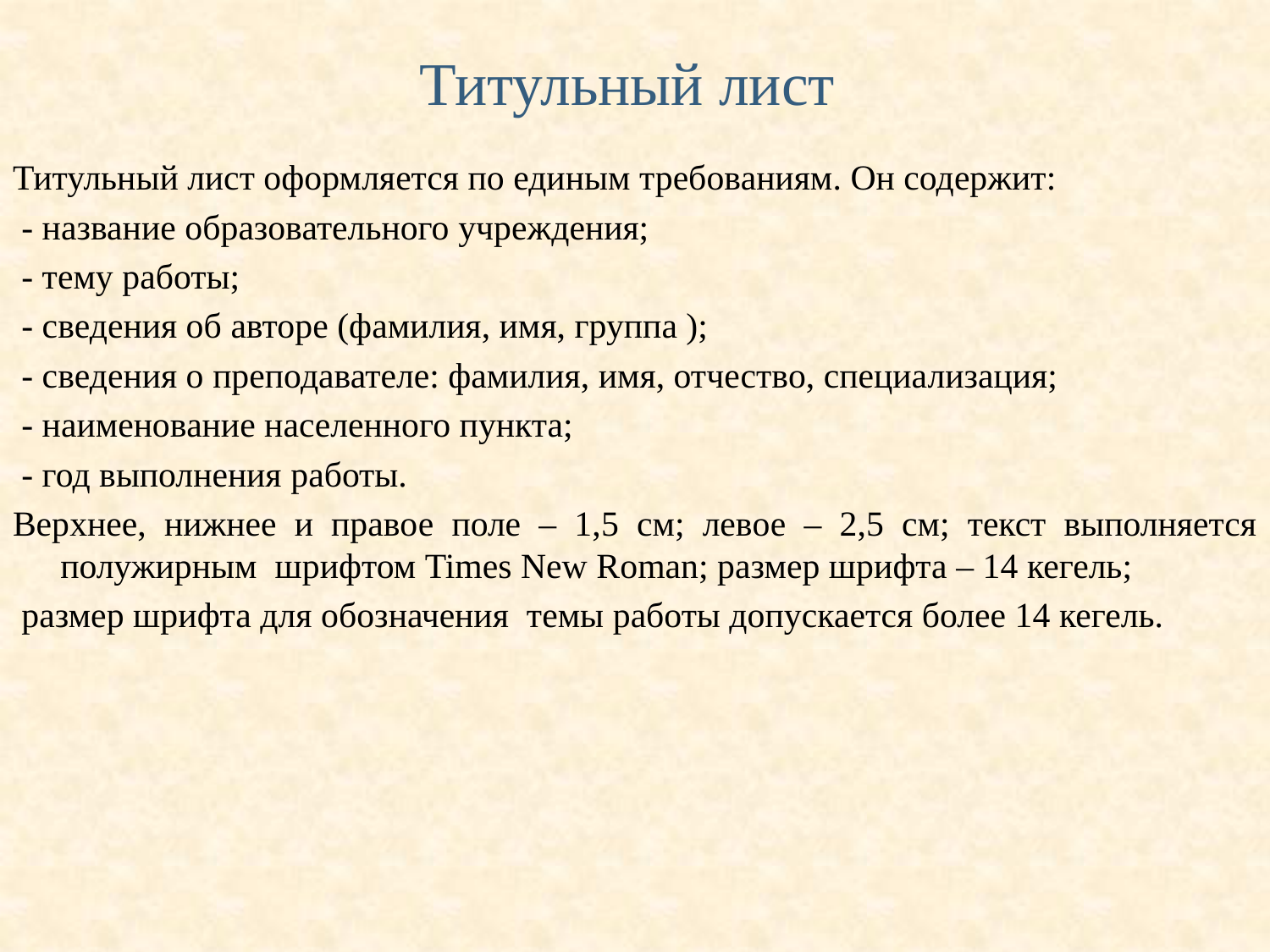

# Титульный лист
Титульный лист оформляется по единым требованиям. Он содержит:
 - название образовательного учреждения;
 - тему работы;
 - сведения об авторе (фамилия, имя, группа );
 - сведения о преподавателе: фамилия, имя, отчество, специализация;
 - наименование населенного пункта;
 - год выполнения работы.
Верхнее, нижнее и правое поле – 1,5 см; левое – 2,5 см; текст выполняется полужирным  шрифтом Times New Roman; размер шрифта – 14 кегель;
 размер шрифта для обозначения  темы работы допускается более 14 кегель.